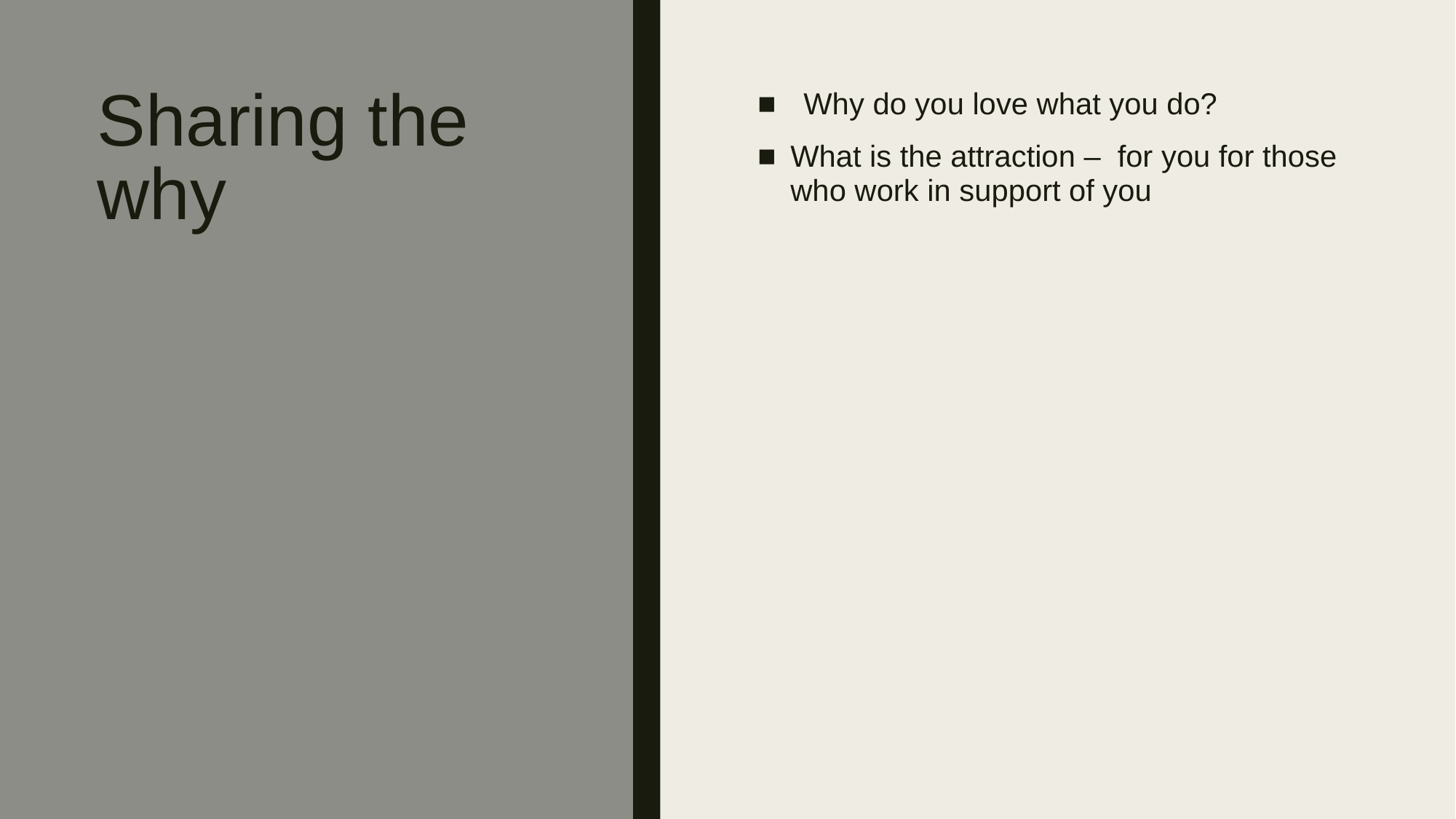

# Sharing the why
Why do you love what you do?
What is the attraction –  for you for those who work in support of you